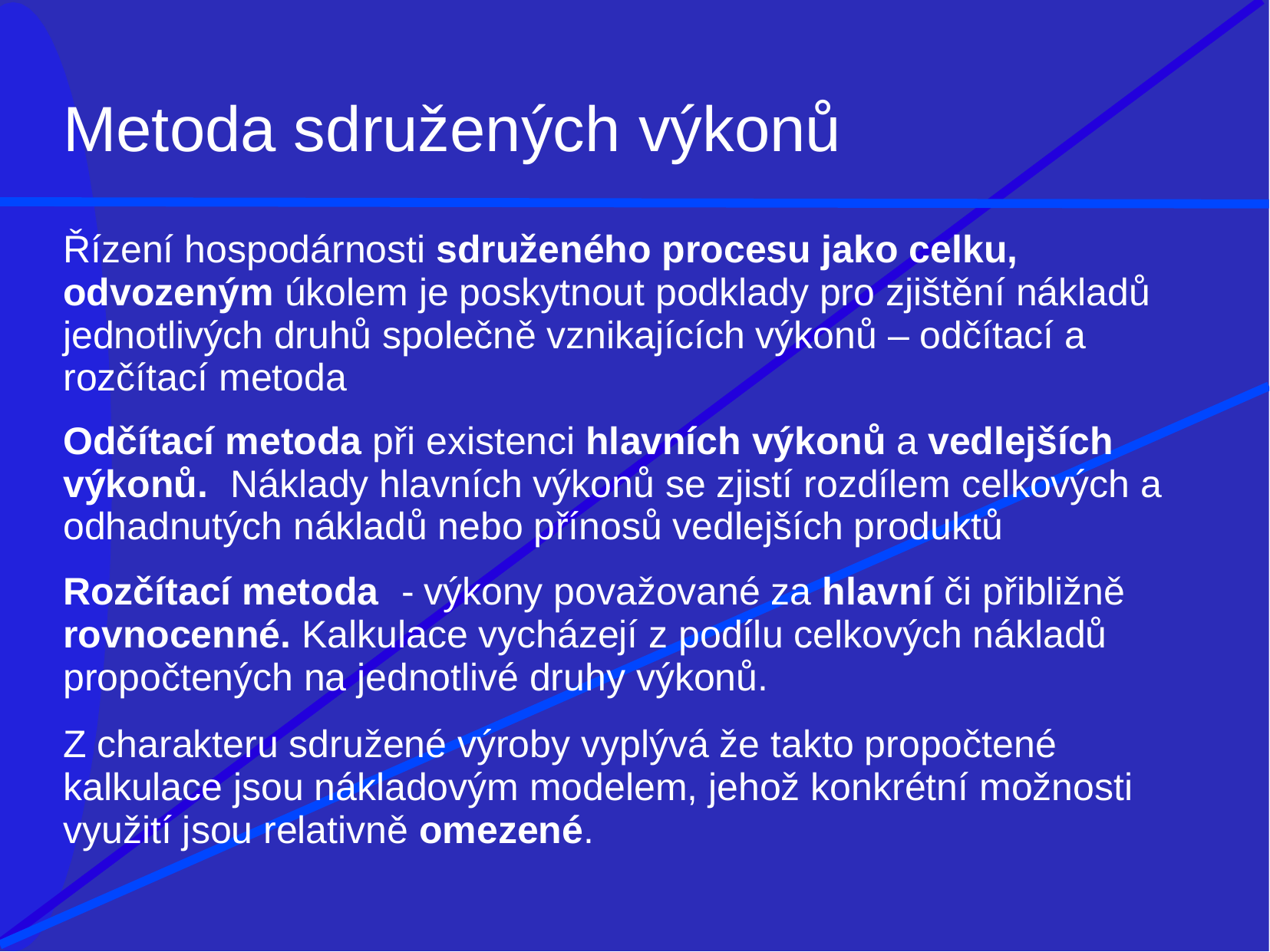

# Metoda sdružených výkonů
Řízení hospodárnosti sdruženého procesu jako celku, odvozeným úkolem je poskytnout podklady pro zjištění nákladů jednotlivých druhů společně vznikajících výkonů – odčítací a rozčítací metoda
Odčítací metoda při existenci hlavních výkonů a vedlejších výkonů.	Náklady hlavních výkonů se zjistí rozdílem celkových a odhadnutých nákladů nebo přínosů vedlejších produktů
Rozčítací metoda	- výkony považované za hlavní či přibližně rovnocenné. Kalkulace vycházejí z podílu celkových nákladů propočtených na jednotlivé druhy výkonů.
Z charakteru sdružené výroby vyplývá že takto propočtené kalkulace jsou nákladovým modelem, jehož konkrétní možnosti využití jsou relativně omezené.